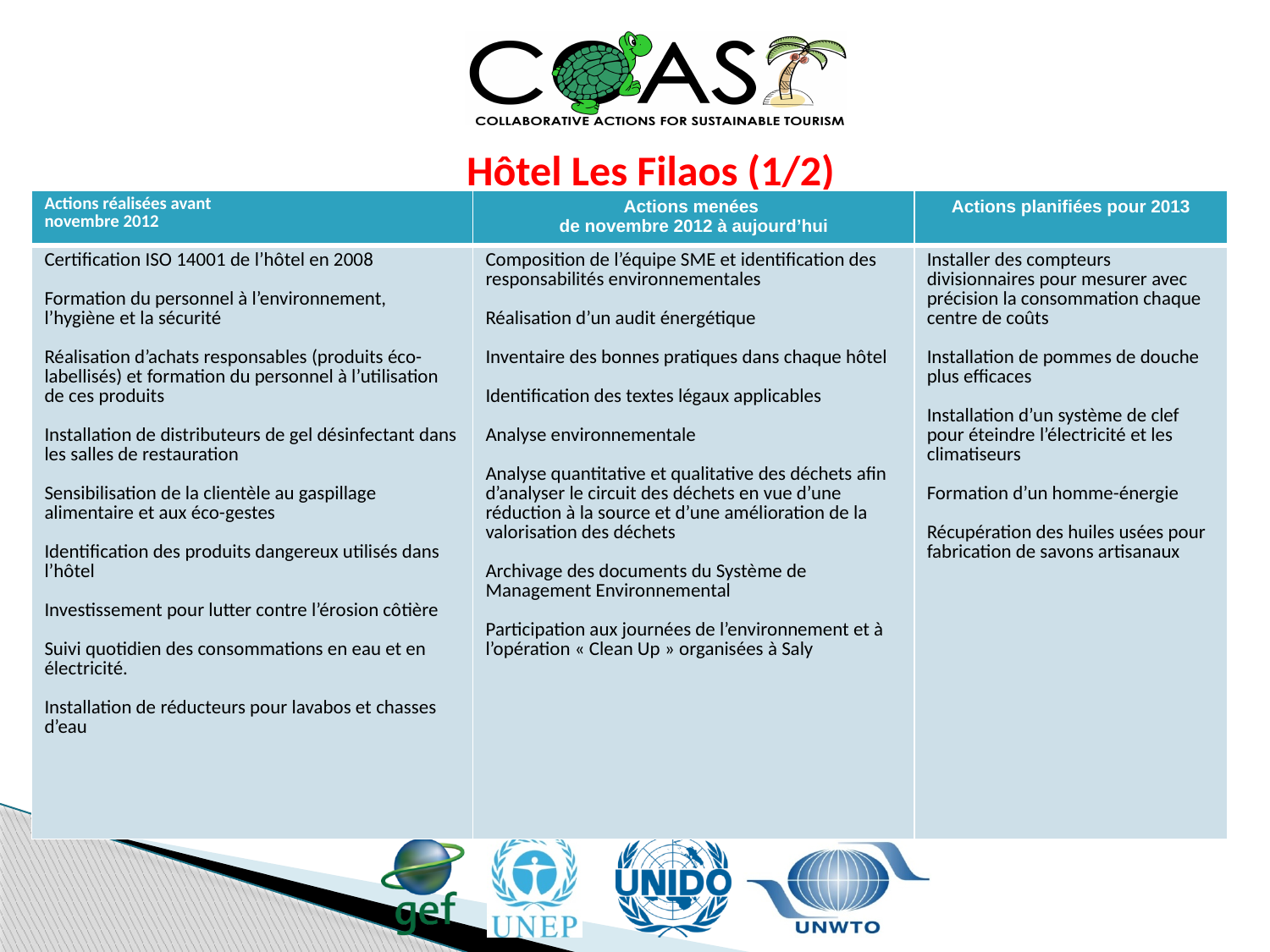

Hôtel Les Filaos (1/2)
| Actions réalisées avant novembre 2012 | Actions menées de novembre 2012 à aujourd’hui | Actions planifiées pour 2013 |
| --- | --- | --- |
| Certification ISO 14001 de l’hôtel en 2008 Formation du personnel à l’environnement, l’hygiène et la sécurité Réalisation d’achats responsables (produits éco-labellisés) et formation du personnel à l’utilisation de ces produits Installation de distributeurs de gel désinfectant dans les salles de restauration Sensibilisation de la clientèle au gaspillage alimentaire et aux éco-gestes Identification des produits dangereux utilisés dans l’hôtel Investissement pour lutter contre l’érosion côtière Suivi quotidien des consommations en eau et en électricité. Installation de réducteurs pour lavabos et chasses d’eau | Composition de l’équipe SME et identification des responsabilités environnementales Réalisation d’un audit énergétique Inventaire des bonnes pratiques dans chaque hôtel Identification des textes légaux applicables Analyse environnementale Analyse quantitative et qualitative des déchets afin d’analyser le circuit des déchets en vue d’une réduction à la source et d’une amélioration de la valorisation des déchets Archivage des documents du Système de Management Environnemental Participation aux journées de l’environnement et à l’opération « Clean Up » organisées à Saly | Installer des compteurs divisionnaires pour mesurer avec précision la consommation chaque centre de coûts Installation de pommes de douche plus efficaces Installation d’un système de clef pour éteindre l’électricité et les climatiseurs Formation d’un homme-énergie Récupération des huiles usées pour fabrication de savons artisanaux |